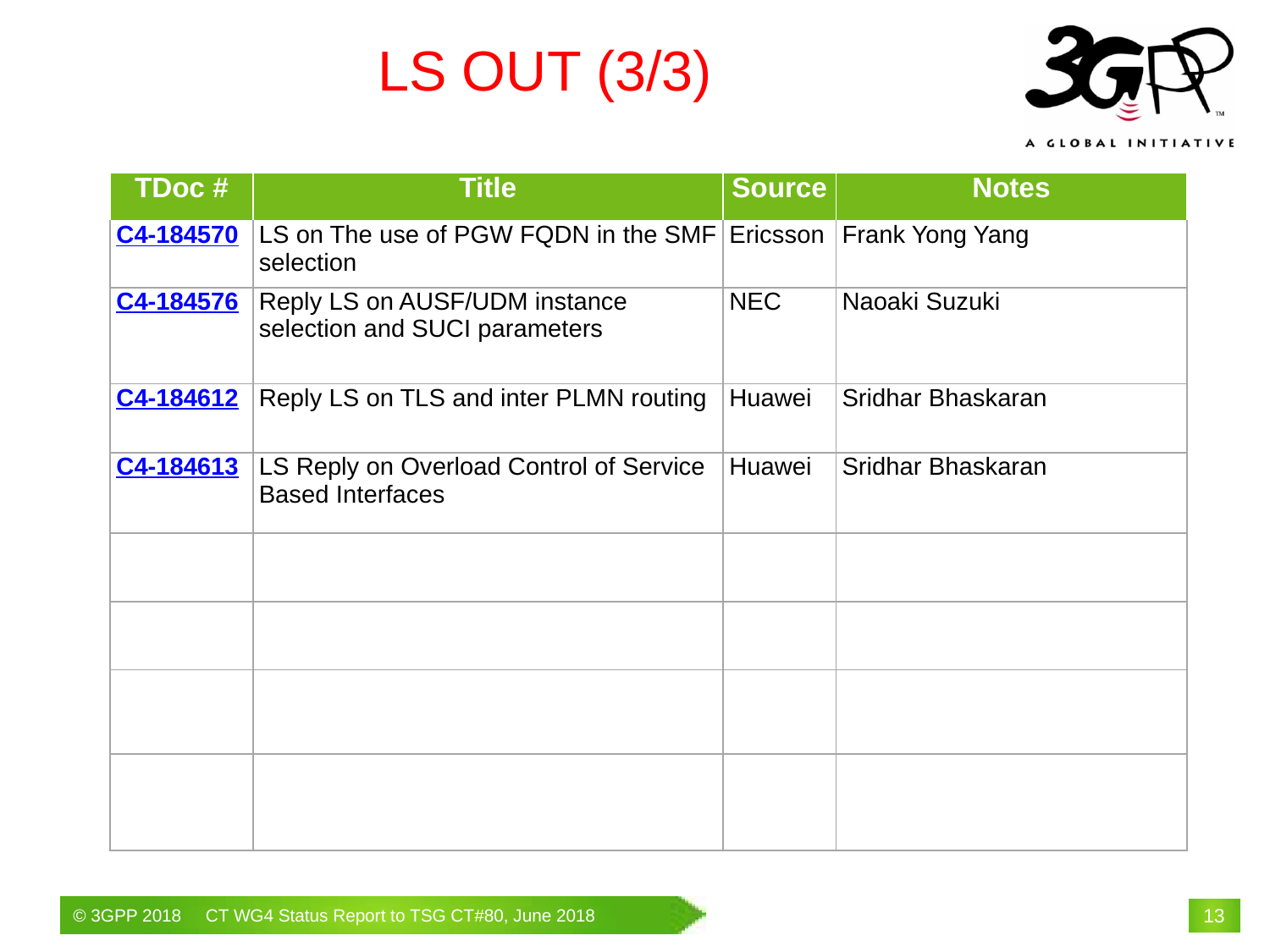

# LS OUT (3/3)
| TDoc # | Title | Source | Notes |
| --- | --- | --- | --- |
| C4-184570 | LS on The use of PGW FQDN in the SMF selection | Ericsson | Frank Yong Yang |
| C4-184576 | Reply LS on AUSF/UDM instance selection and SUCI parameters | NEC | Naoaki Suzuki |
| C4-184612 | Reply LS on TLS and inter PLMN routing | Huawei | Sridhar Bhaskaran |
| C4-184613 | LS Reply on Overload Control of Service Based Interfaces | Huawei | Sridhar Bhaskaran |
|  |  |  |  |
|  |  |  |  |
|  |  |  |  |
|  |  |  |  |